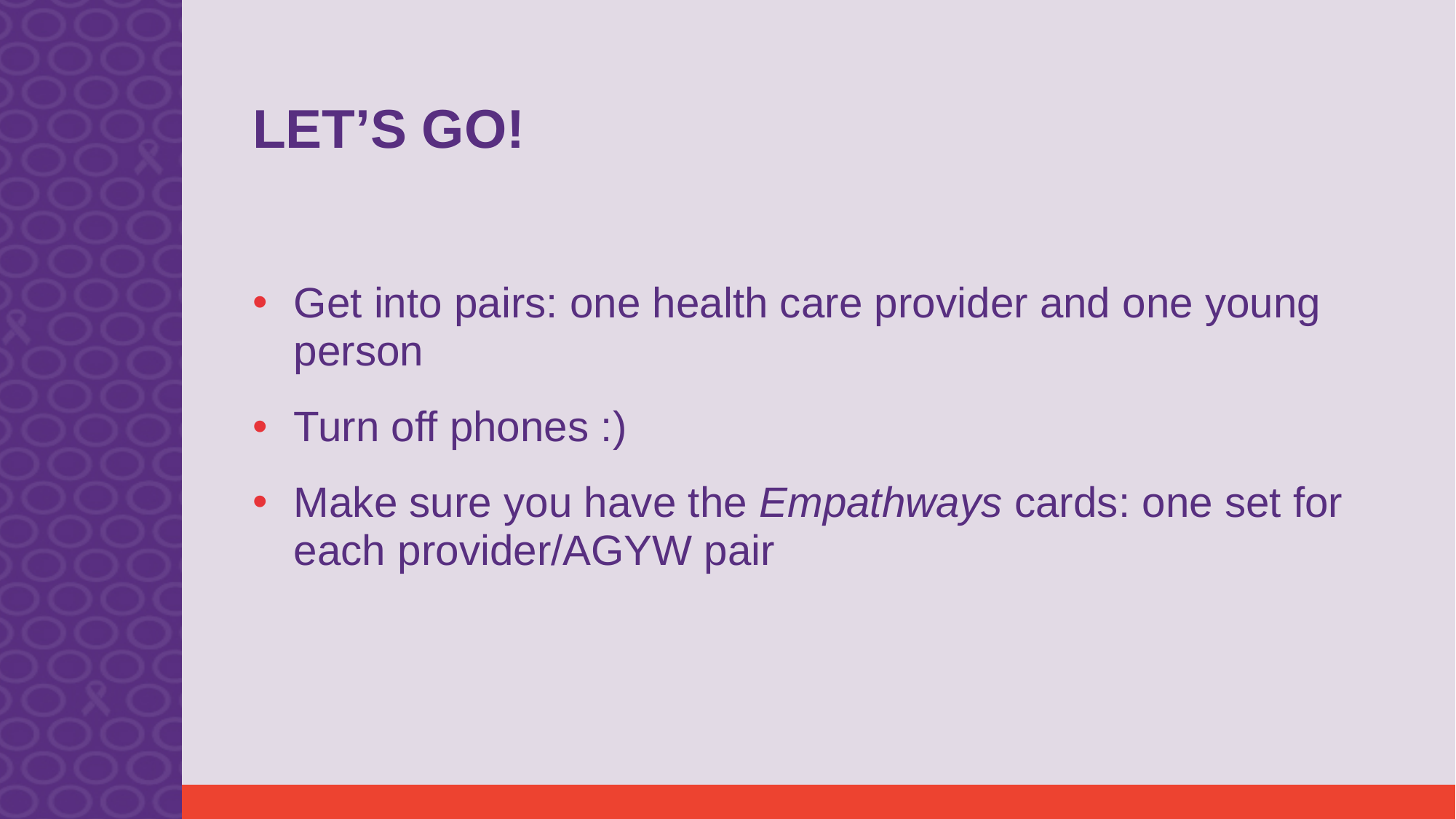

# LET’S GO!

Get into pairs: one health care provider and one young person
Turn off phones :)
Make sure you have the Empathways cards: one set for each provider/AGYW pair